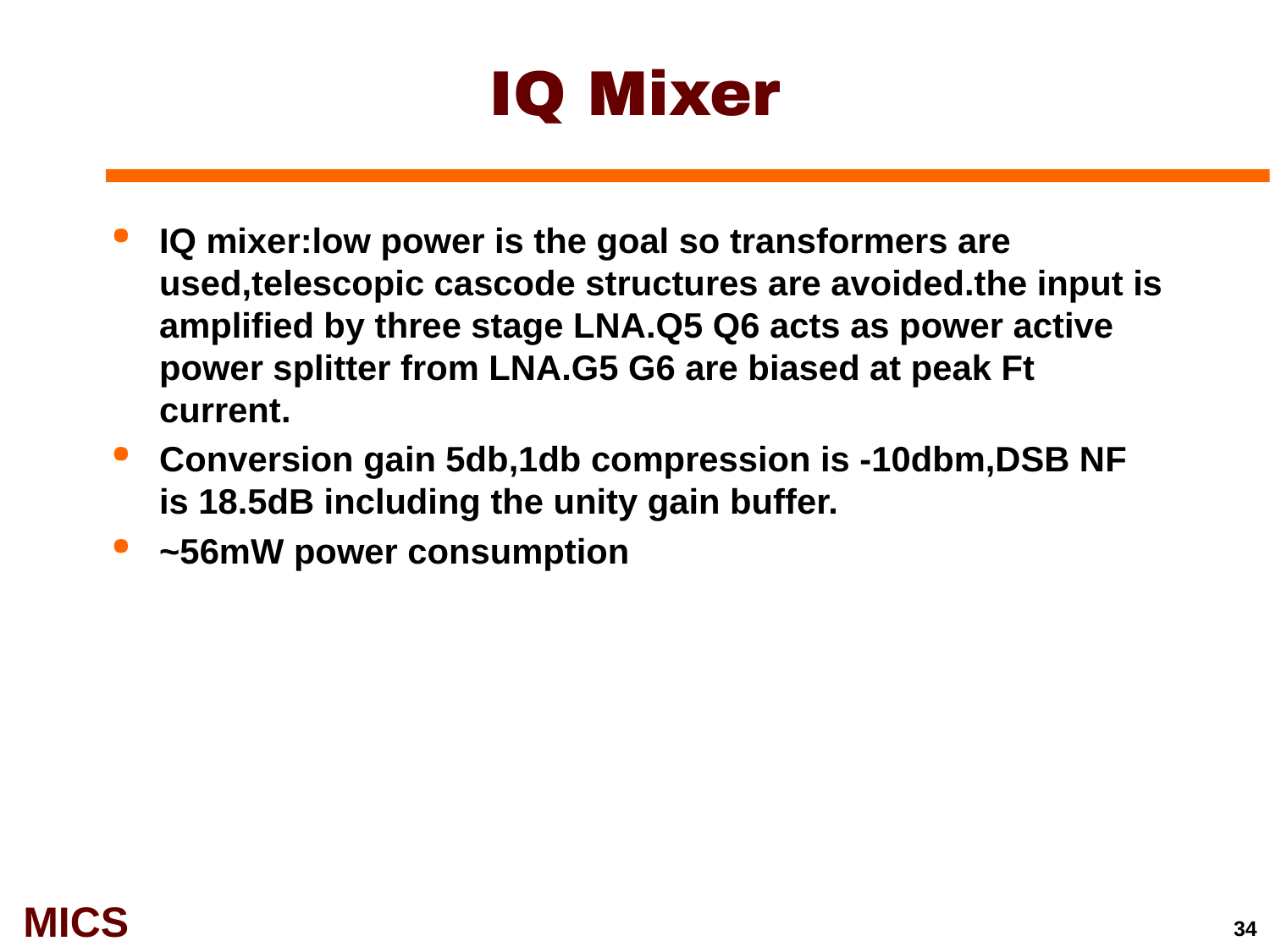

# IQ Mixer
IQ mixer:low power is the goal so transformers are used,telescopic cascode structures are avoided.the input is amplified by three stage LNA.Q5 Q6 acts as power active power splitter from LNA.G5 G6 are biased at peak Ft current.
Conversion gain 5db,1db compression is -10dbm,DSB NF is 18.5dB including the unity gain buffer.
~56mW power consumption
34